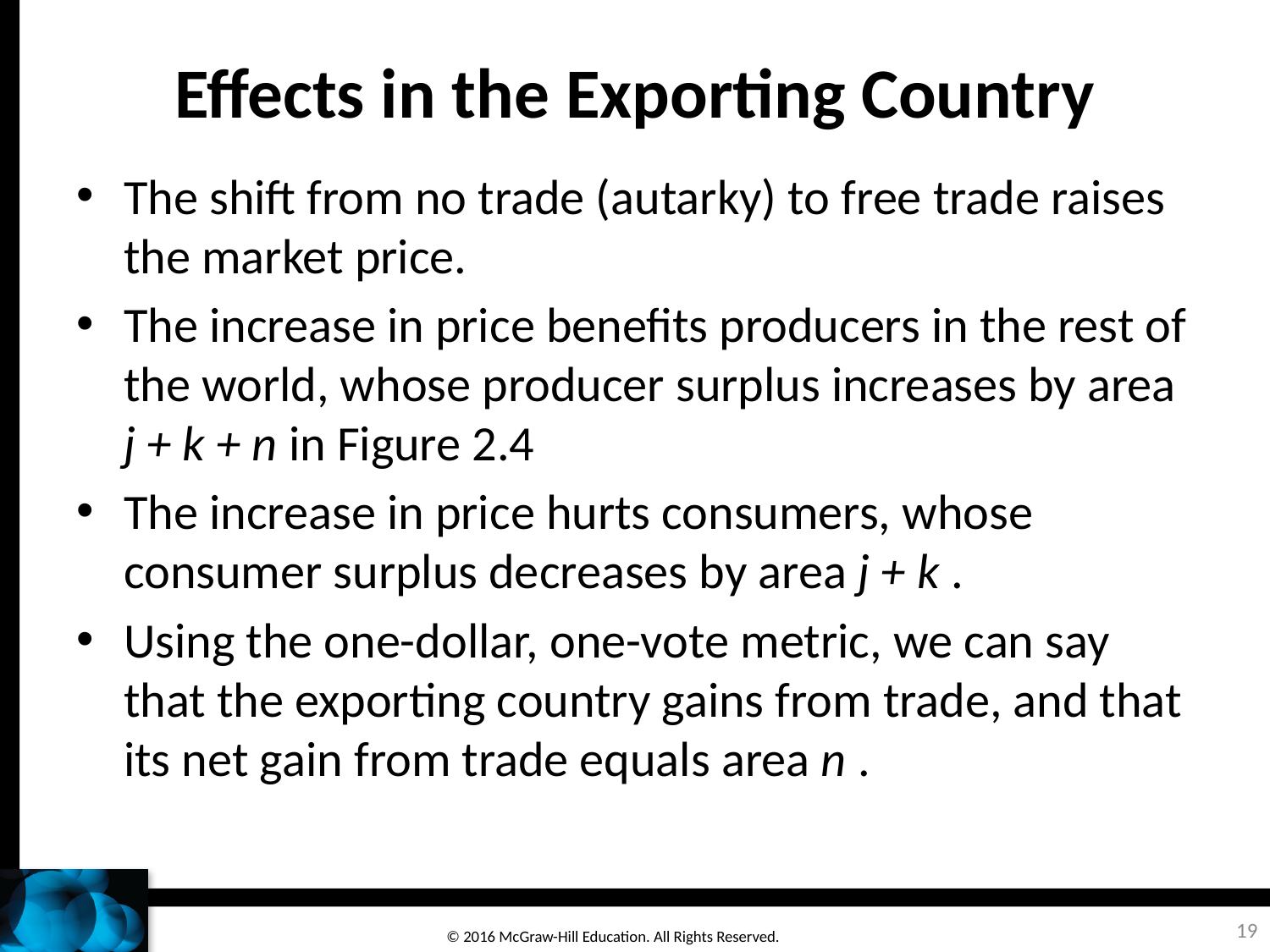

# Effects in the Exporting Country
The shift from no trade (autarky) to free trade raises the market price.
The increase in price benefits producers in the rest of the world, whose producer surplus increases by area j + k + n in Figure 2.4
The increase in price hurts consumers, whose consumer surplus decreases by area j + k .
Using the one-dollar, one-vote metric, we can say that the exporting country gains from trade, and that its net gain from trade equals area n .
19
© 2016 McGraw-Hill Education. All Rights Reserved.